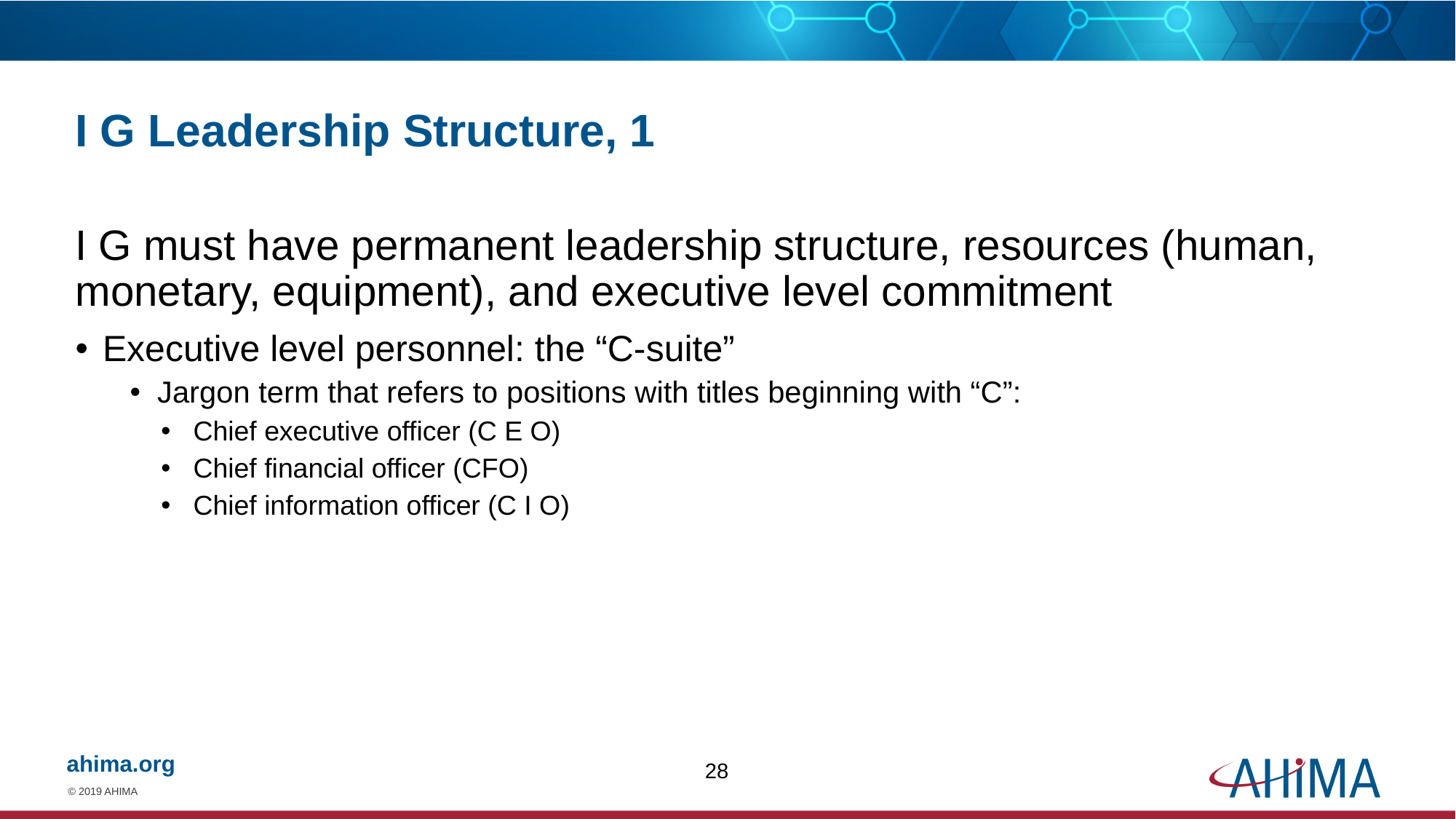

# I G Leadership Structure, 1
I G must have permanent leadership structure, resources (human, monetary, equipment), and executive level commitment
Executive level personnel: the “C-suite”
Jargon term that refers to positions with titles beginning with “C”:
Chief executive officer (C E O)
Chief financial officer (CFO)
Chief information officer (C I O)